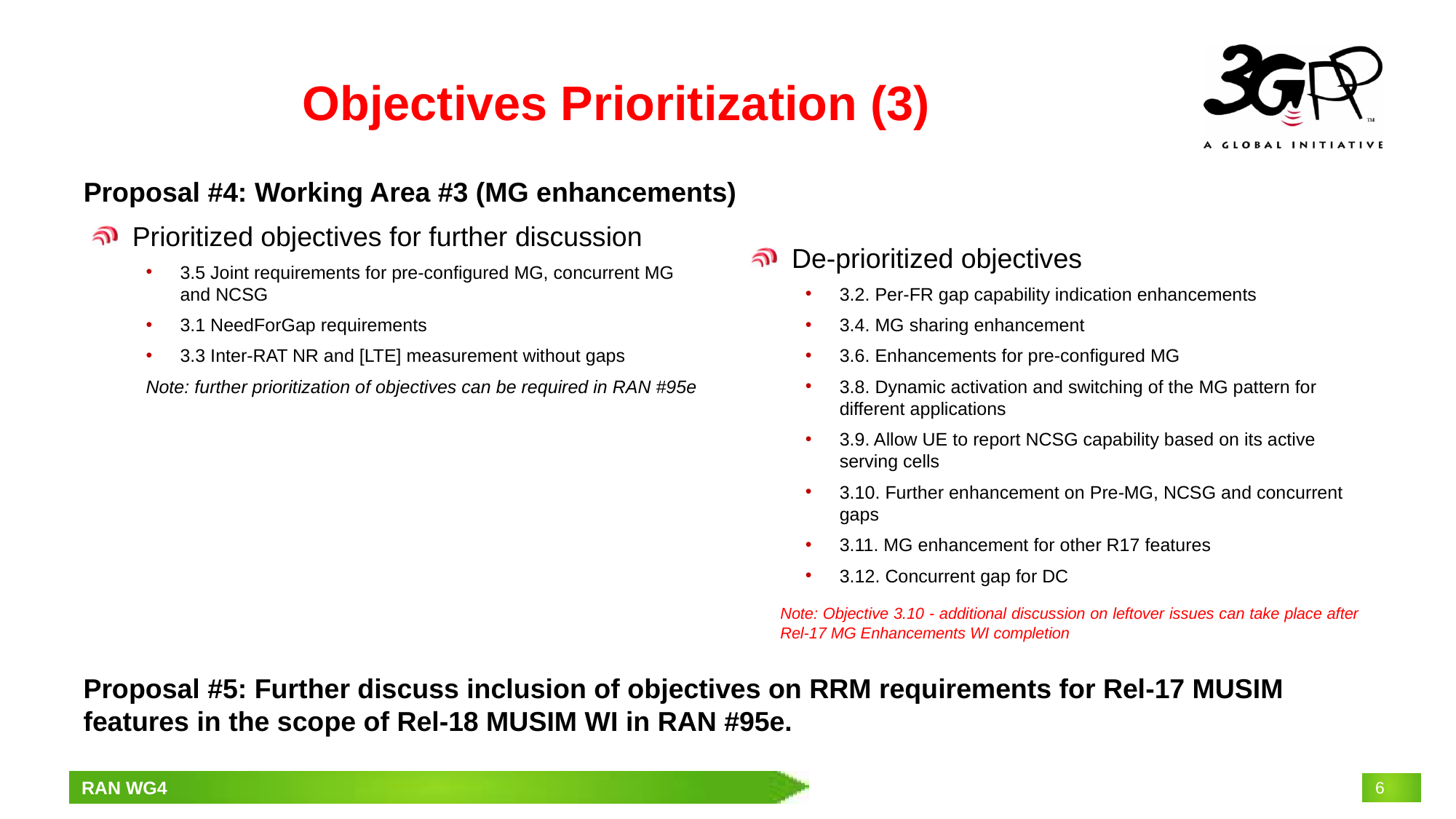

# Objectives Prioritization (3)
Proposal #4: Working Area #3 (MG enhancements)
Prioritized objectives for further discussion
3.5 Joint requirements for pre-configured MG, concurrent MG and NCSG
3.1 NeedForGap requirements
3.3 Inter-RAT NR and [LTE] measurement without gaps
Note: further prioritization of objectives can be required in RAN #95e

De-prioritized objectives
3.2. Per-FR gap capability indication enhancements
3.4. MG sharing enhancement
3.6. Enhancements for pre-configured MG
3.8. Dynamic activation and switching of the MG pattern for different applications
3.9. Allow UE to report NCSG capability based on its active serving cells
3.10. Further enhancement on Pre-MG, NCSG and concurrent gaps
3.11. MG enhancement for other R17 features
3.12. Concurrent gap for DC

Note: Objective 3.10 - additional discussion on leftover issues can take place after Rel-17 MG Enhancements WI completion
Proposal #5: Further discuss inclusion of objectives on RRM requirements for Rel-17 MUSIM features in the scope of Rel-18 MUSIM WI in RAN #95e.